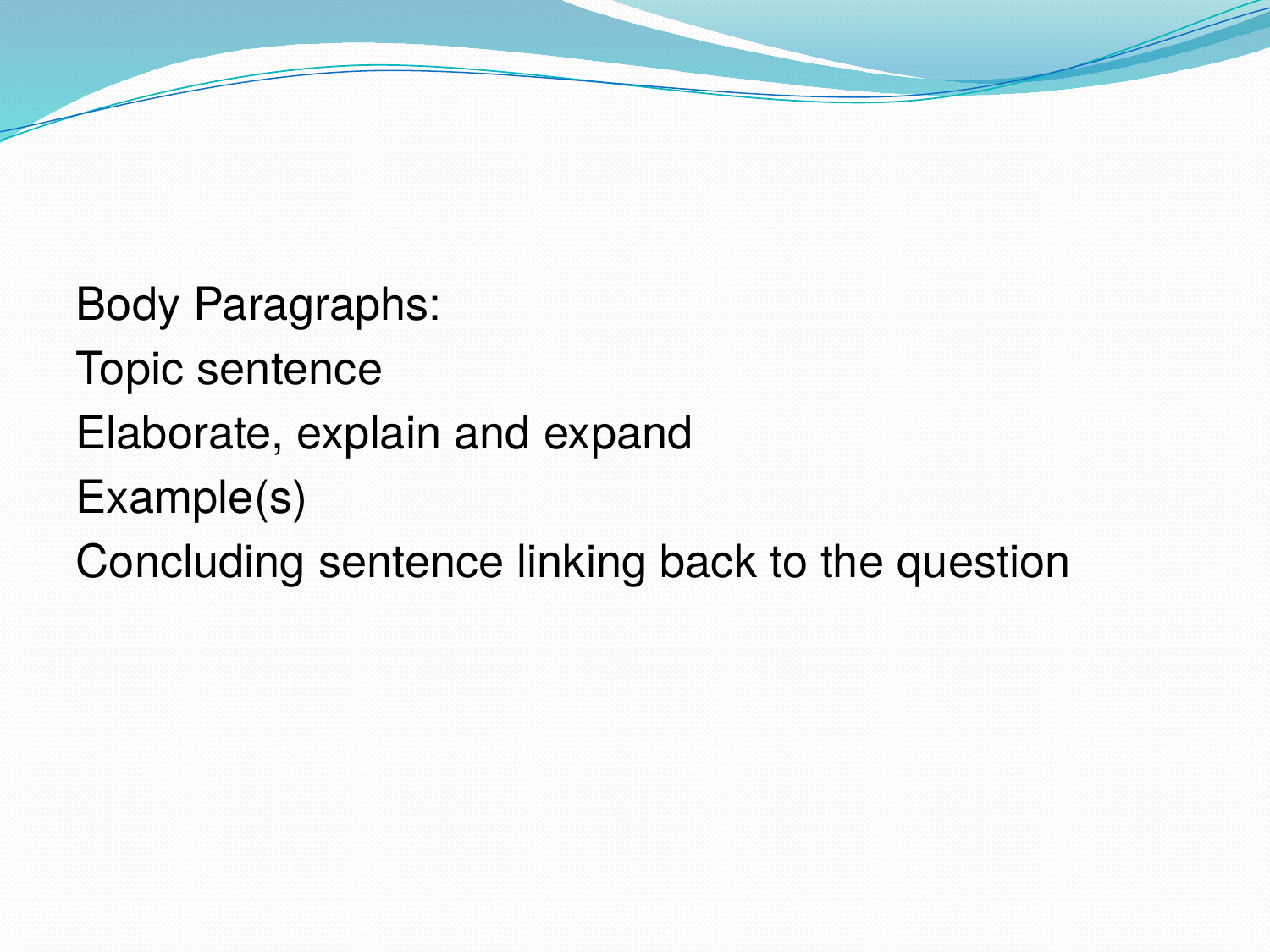

#
Body Paragraphs:
Topic sentence
Elaborate, explain and expand
Example(s)
Concluding sentence linking back to the question